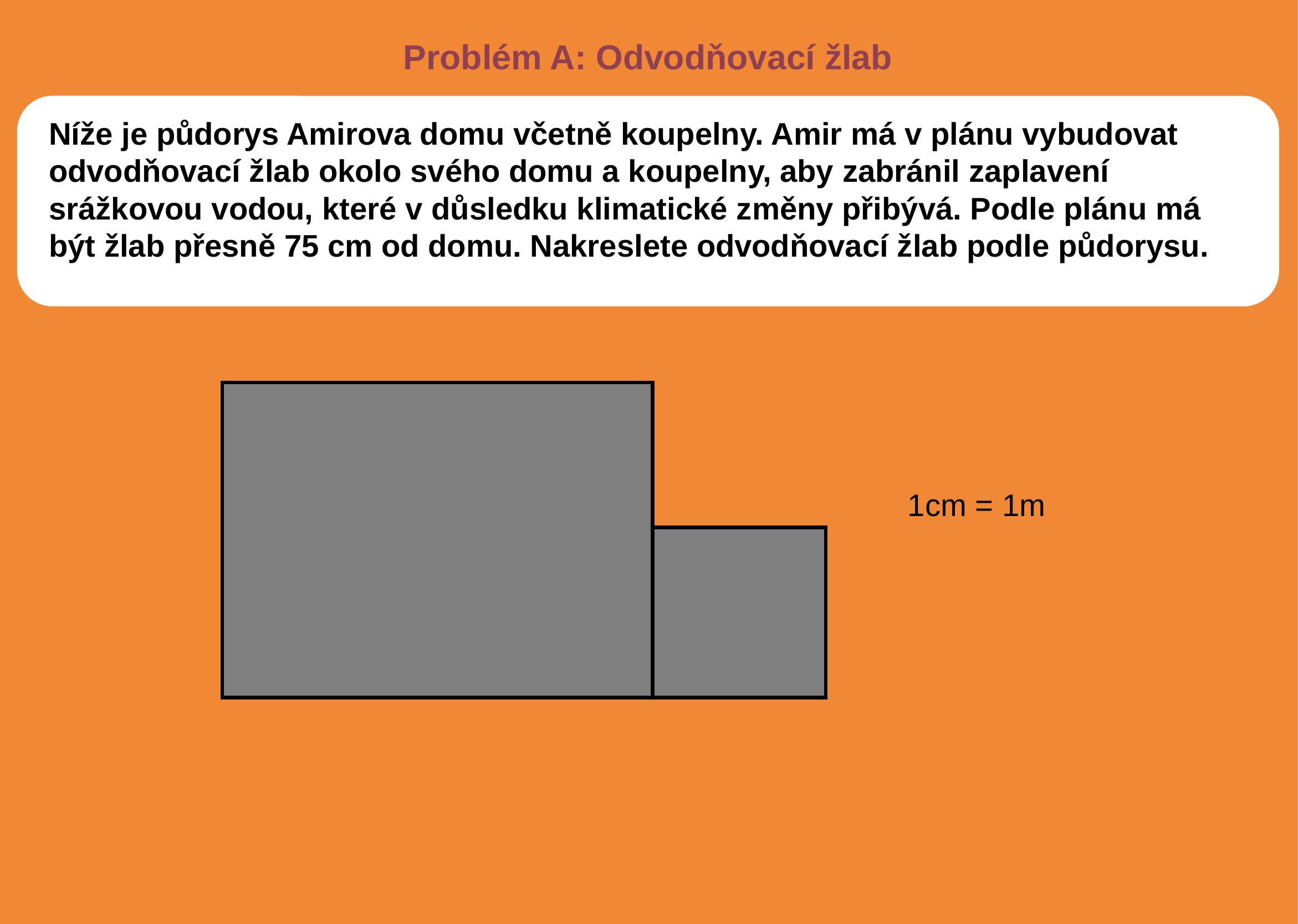

Problém A: Odvodňovací žlab

Níže je půdorys Amirova domu včetně koupelny. Amir má v plánu vybudovat odvodňovací žlab okolo svého domu a koupelny, aby zabránil zaplavení srážkovou vodou, které v důsledku klimatické změny přibývá. Podle plánu má být žlab přesně 75 cm od domu. Nakreslete odvodňovací žlab podle půdorysu.

1cm = 1m